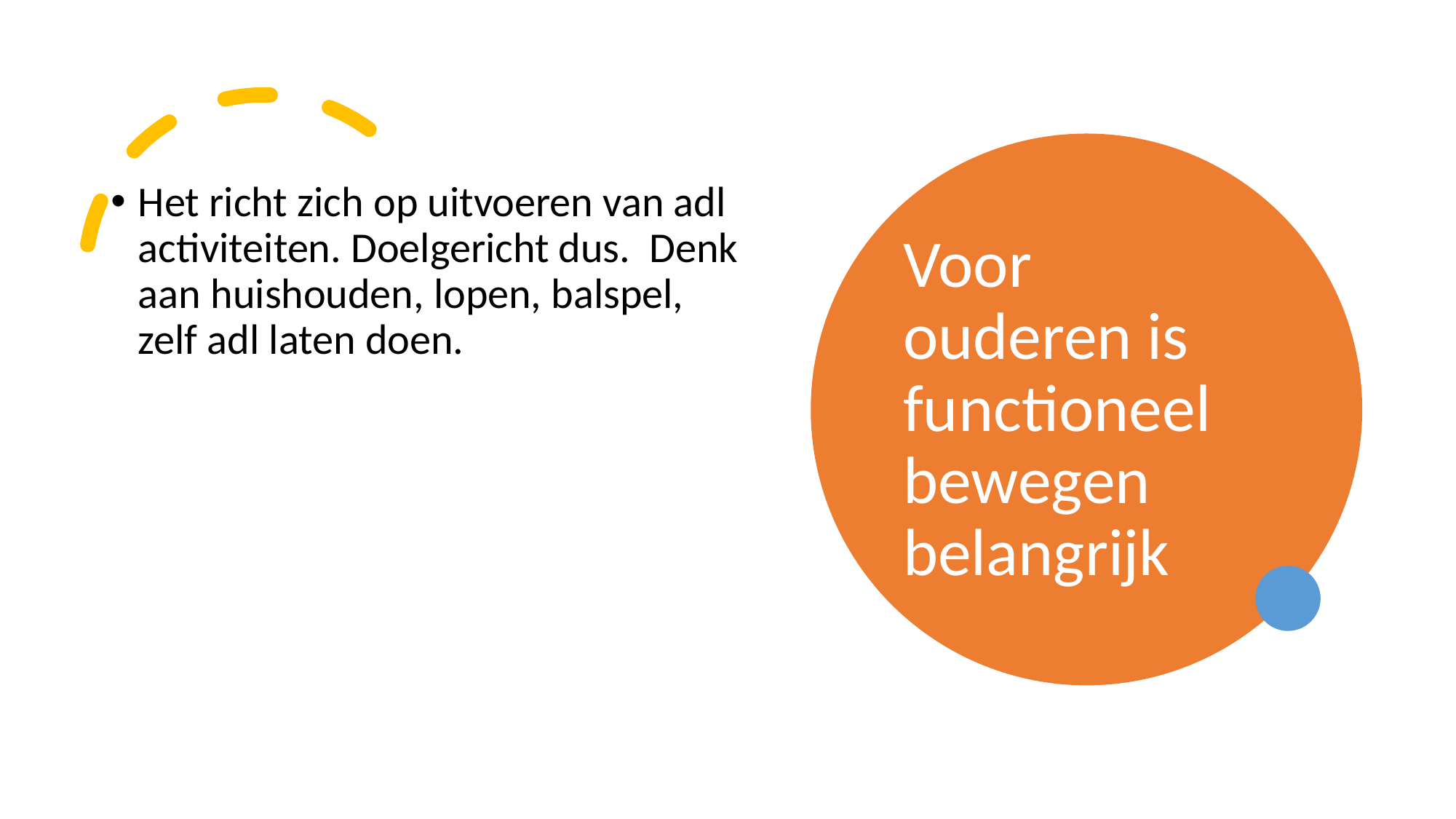

# Voor ouderen is functioneel bewegen belangrijk
Het richt zich op uitvoeren van adl activiteiten. Doelgericht dus.  Denk aan huishouden, lopen, balspel, zelf adl laten doen.